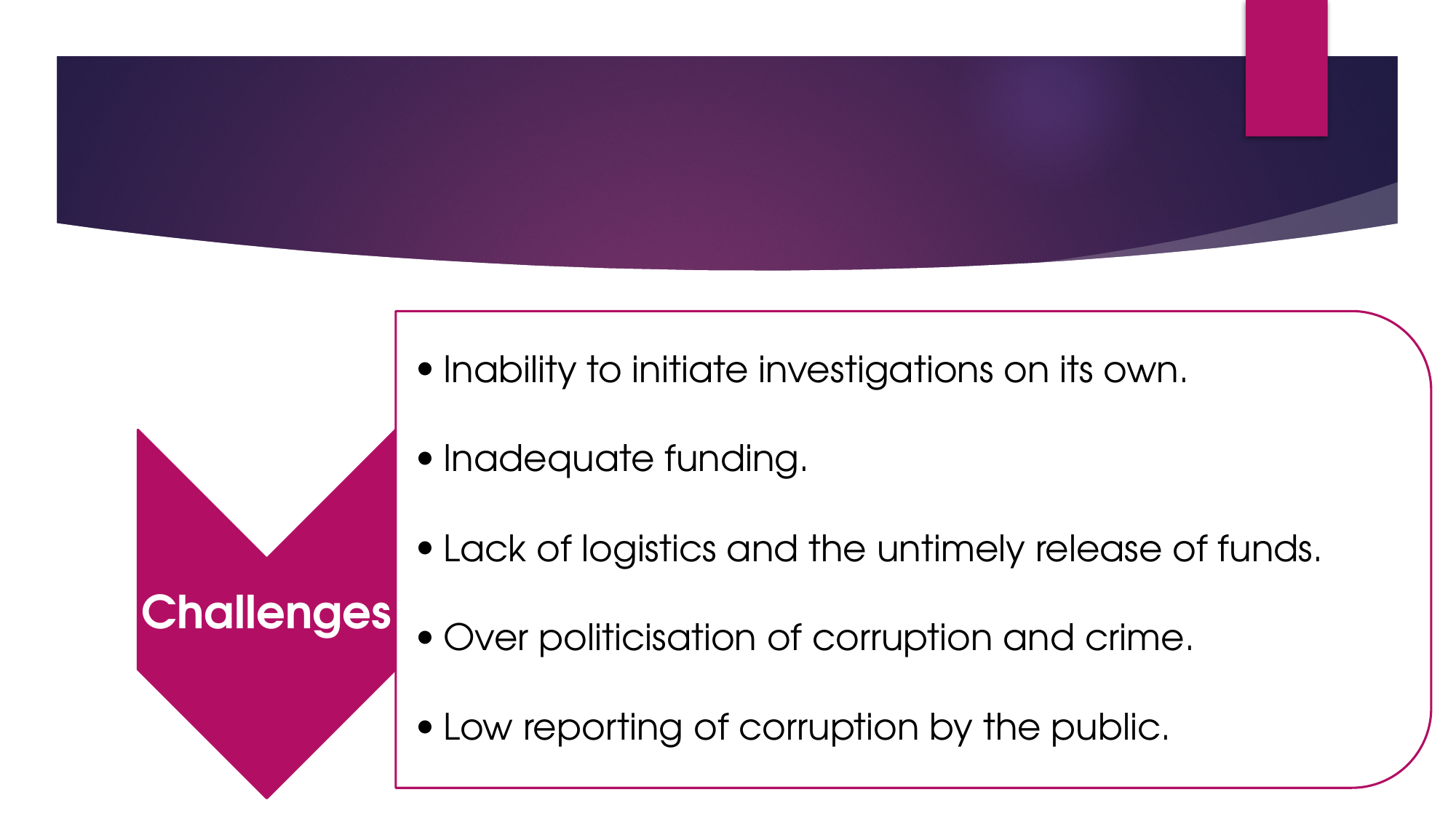

#

Inability to initiate investigations on its own.

Inadequate funding.

Lack of logistics and the untimely release of funds.

Over politicisation of corruption and crime.

Low reporting of corruption by the public.

Challenges